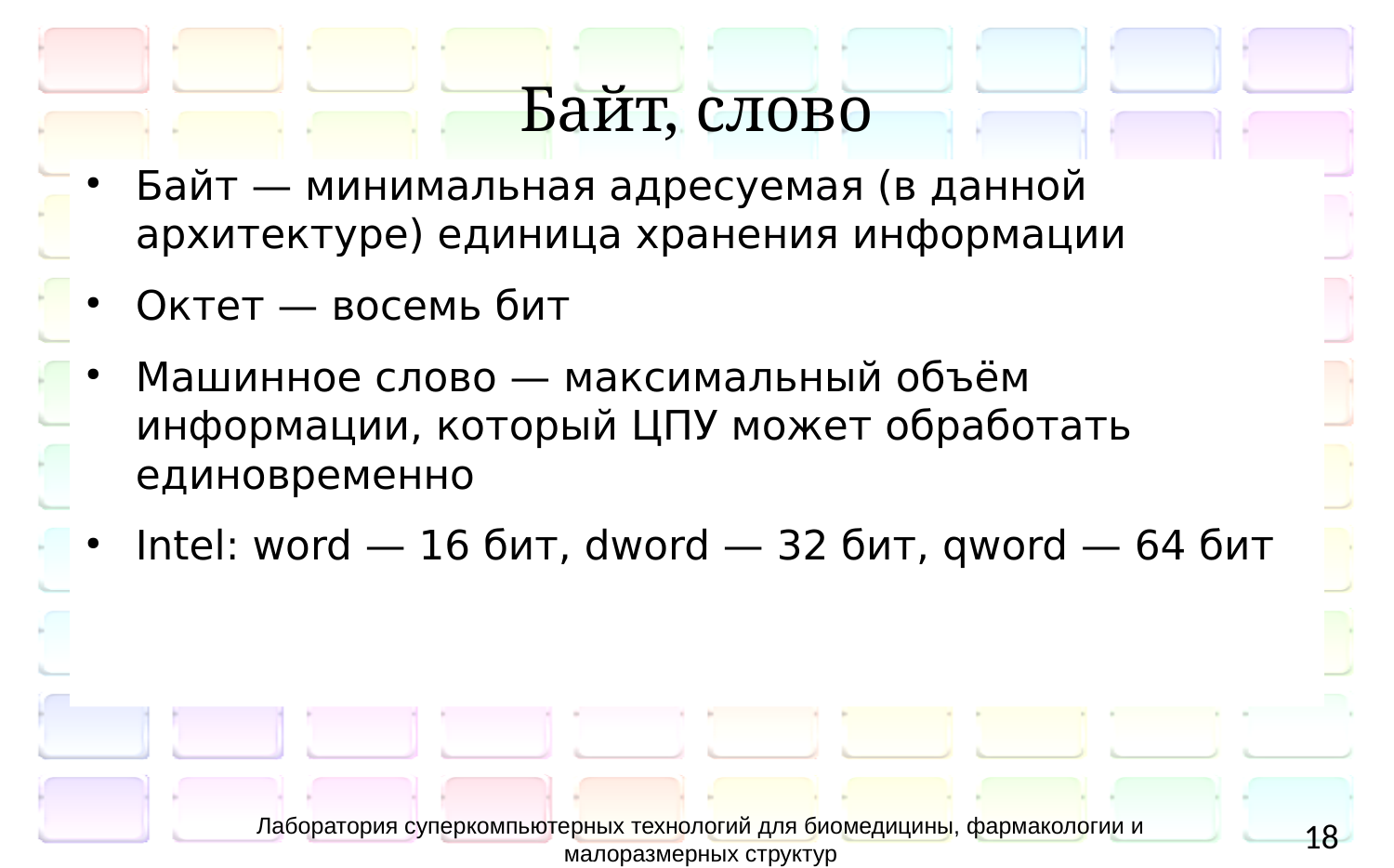

# Байт, слово
Байт — минимальная адресуемая (в данной архитектуре) единица хранения информации
Октет — восемь бит
Машинное слово — максимальный объём информации, который ЦПУ может обработать единовременно
Intel: word — 16 бит, dword — 32 бит, qword — 64 бит
Лаборатория суперкомпьютерных технологий для биомедицины, фармакологии и малоразмерных структур
18